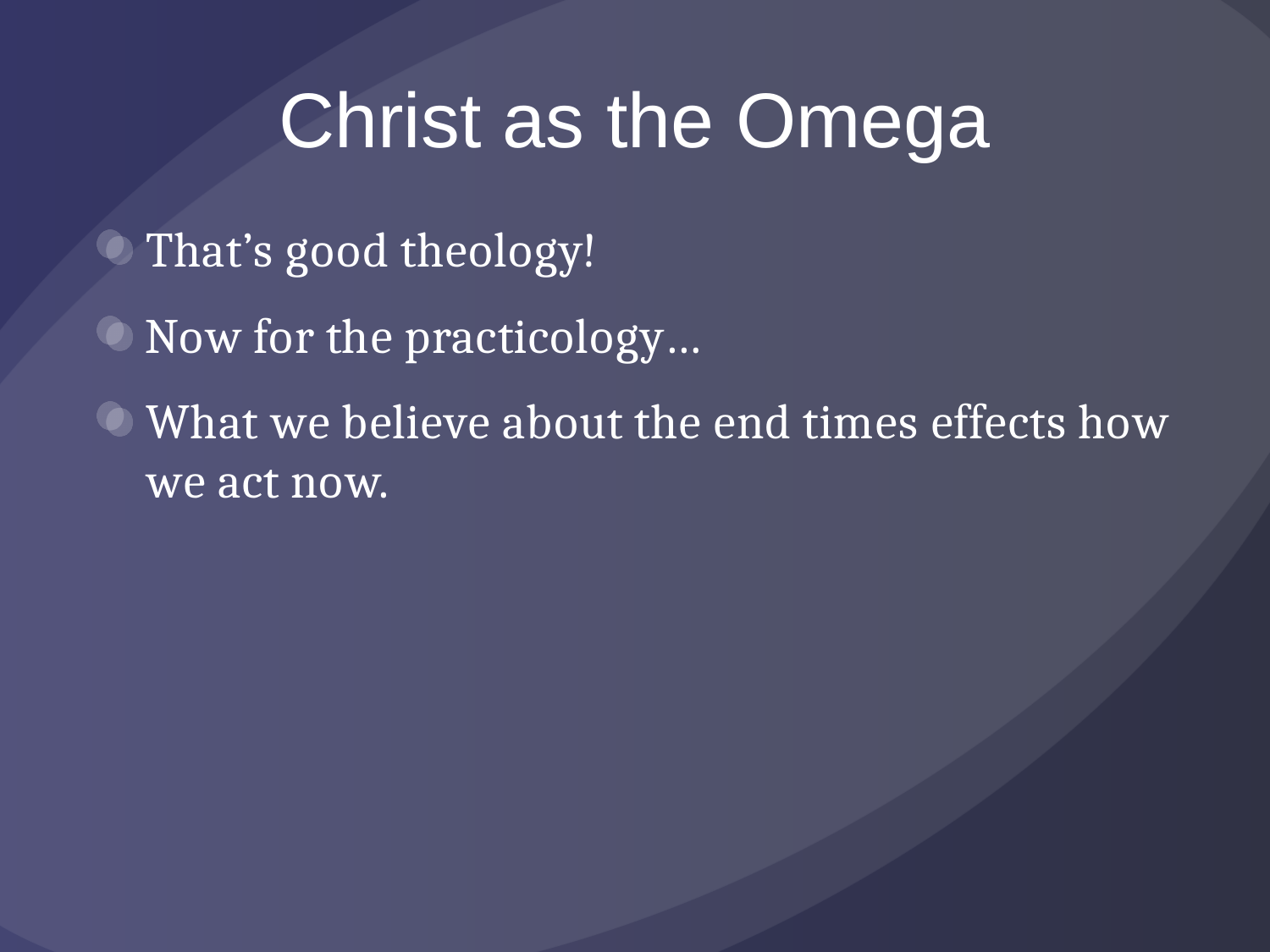

# Christ as the Omega
That’s good theology!
Now for the practicology…
What we believe about the end times effects how we act now.